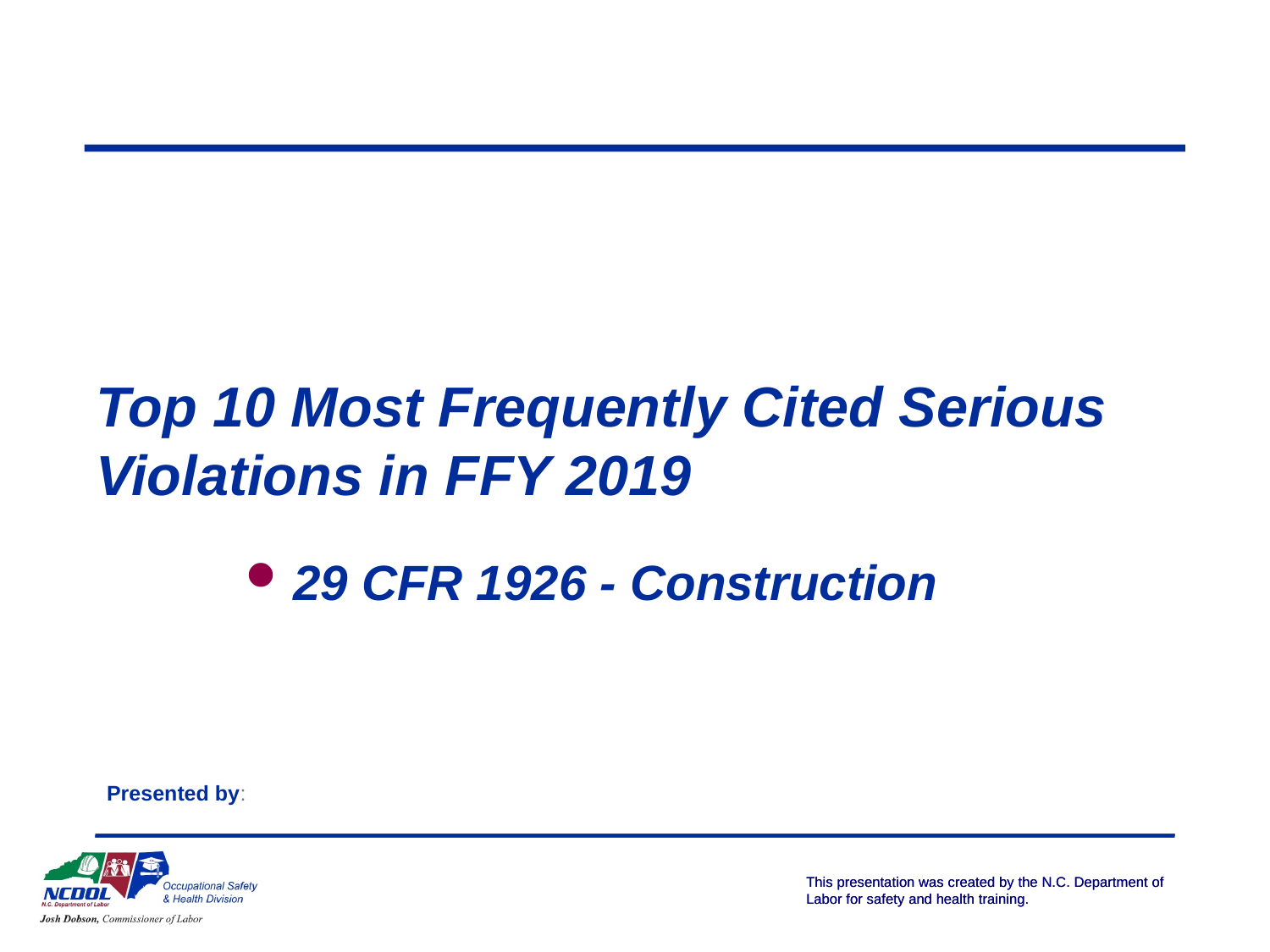

# Top 10 Most Frequently Cited Serious Violations in FFY 2019
29 CFR 1926 - Construction
Presented by: